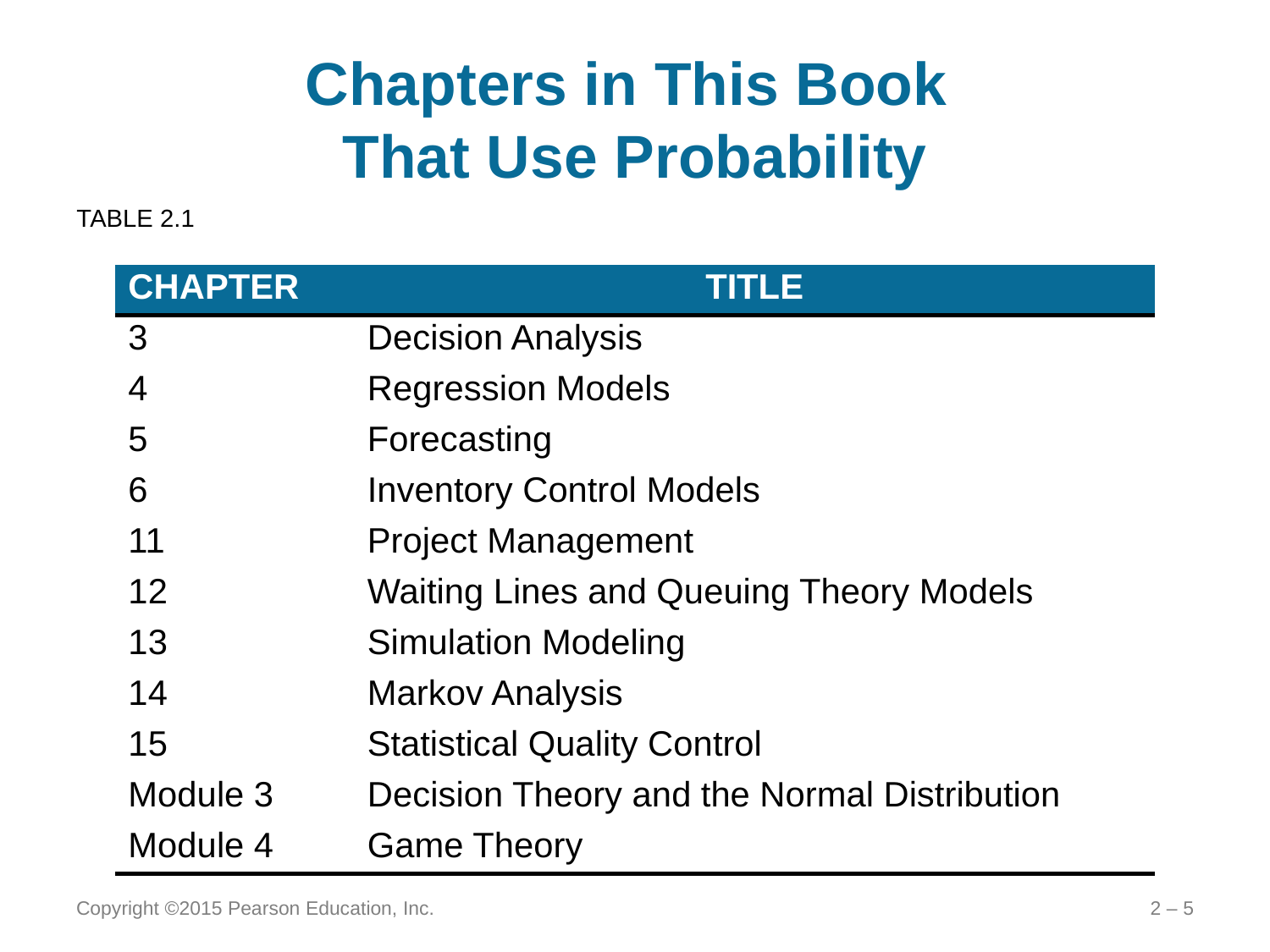

# Chapters in This Book That Use Probability
TABLE 2.1
| CHAPTER | TITLE |
| --- | --- |
| 3 | Decision Analysis |
| 4 | Regression Models |
| 5 | Forecasting |
| 6 | Inventory Control Models |
| 11 | Project Management |
| 12 | Waiting Lines and Queuing Theory Models |
| 13 | Simulation Modeling |
| 14 | Markov Analysis |
| 15 | Statistical Quality Control |
| Module 3 | Decision Theory and the Normal Distribution |
| Module 4 | Game Theory |
Copyright ©2015 Pearson Education, Inc.
2 – 5